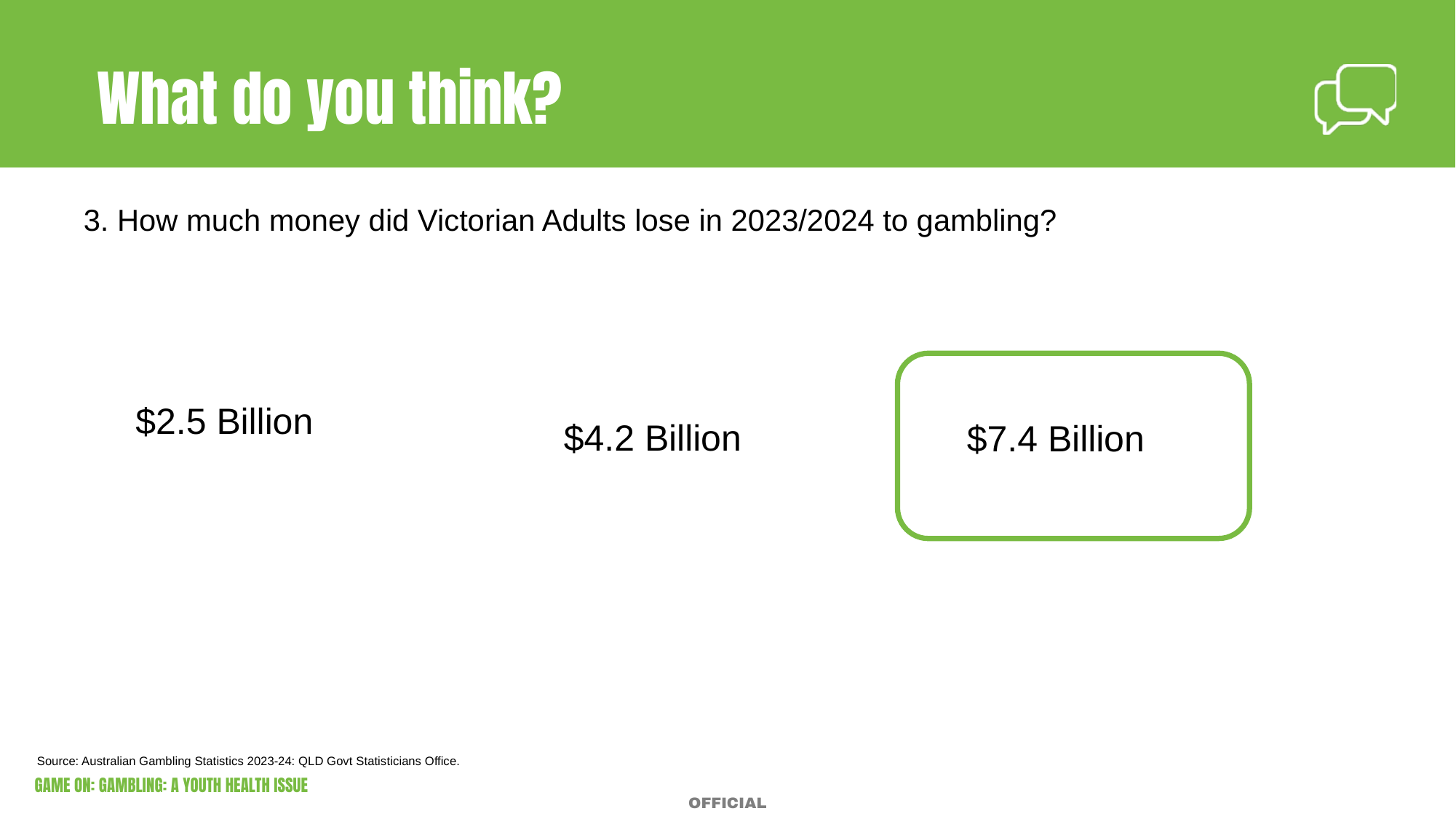

What do you think?
3. How much money did Victorian Adults lose in 2023/2024 to gambling?​

$2.5 Billion

$4.2 Billion
$7.4 Billion
Source: Australian Gambling Statistics 2023-24: QLD Govt Statisticians Office.